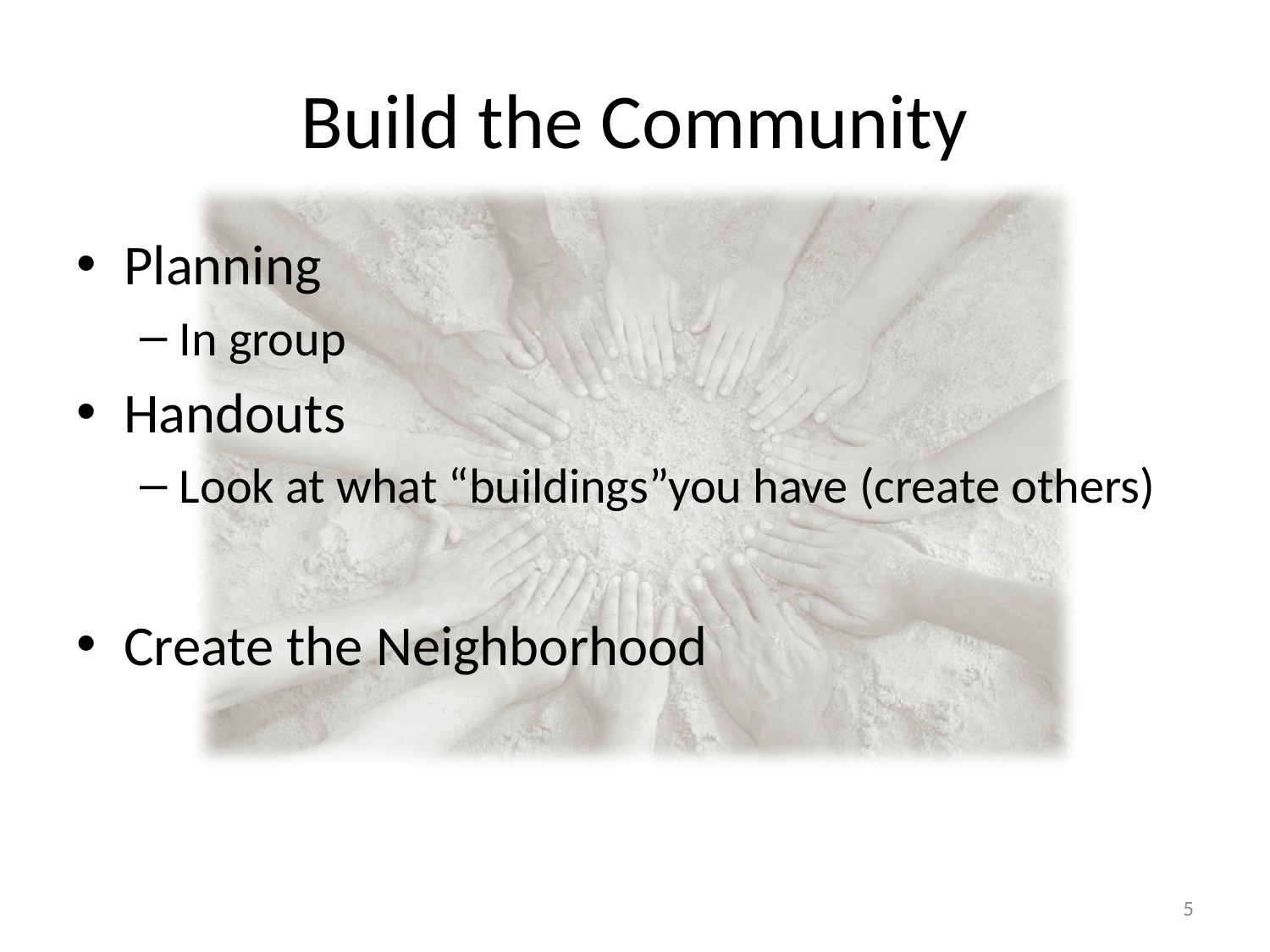

# Build the Community
Planning
In group
Handouts
Look at what “buildings”you have (create others)

Create the Neighborhood
5